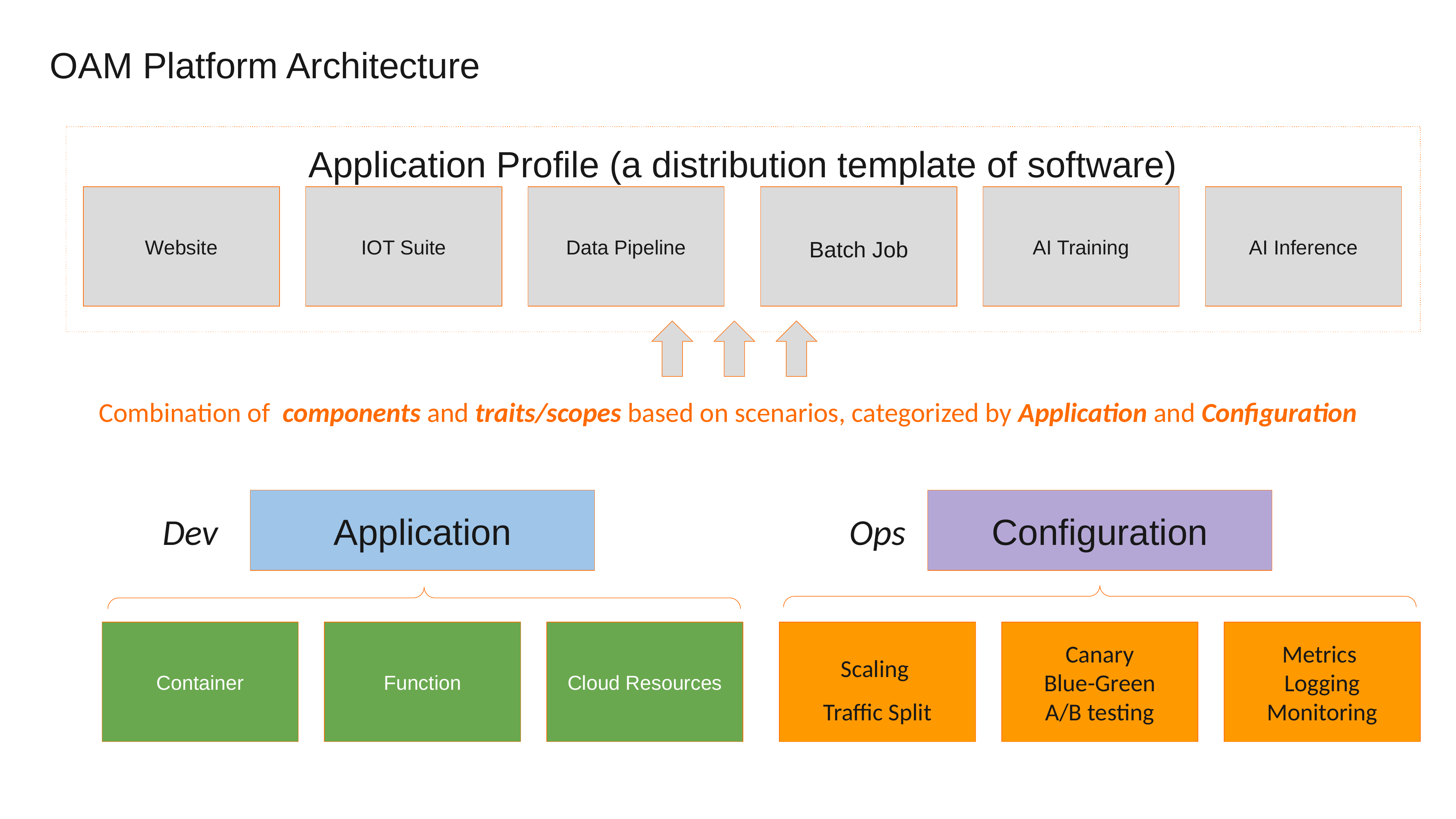

OAM Platform Architecture
Application Profile (a distribution template of software)
Website
IOT Suite
Data Pipeline
Batch Job
AI Training
AI Inference

Combination of  components and traits/scopes based on scenarios, categorized by Application and Configuration
Application
Configuration
Dev
Ops
Container
Function
Cloud Resources
Scaling
Traffic Split
Canary
Blue-Green
A/B testing
Metrics
Logging Monitoring